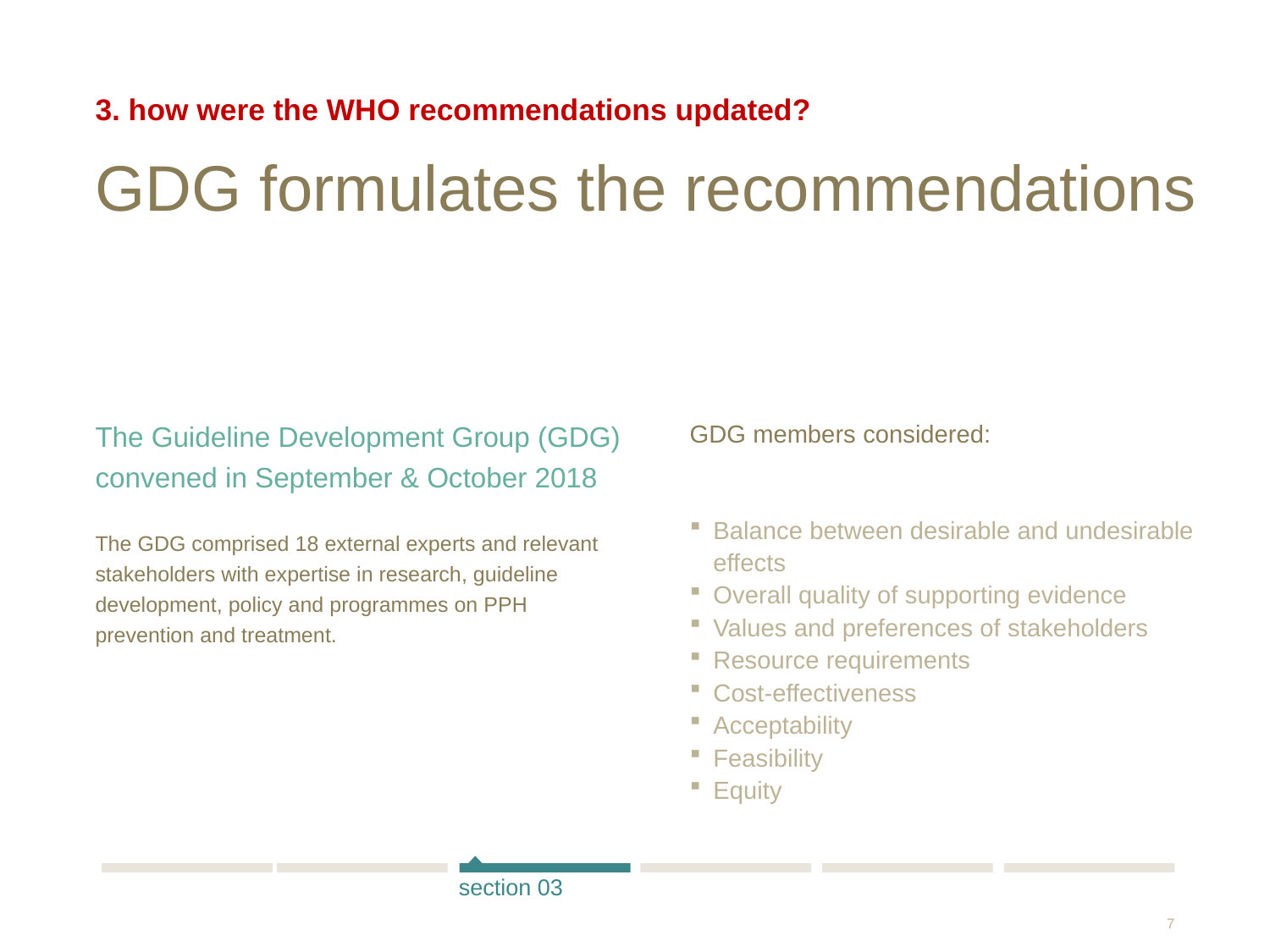

3. how were the WHO recommendations updated?
# GDG formulates the recommendations
The Guideline Development Group (GDG) convened in September & October 2018
The GDG comprised 18 external experts and relevant stakeholders with expertise in research, guideline development, policy and programmes on PPH prevention and treatment.
GDG members considered:

Balance between desirable and undesirable effects
Overall quality of supporting evidence
Values and preferences of stakeholders
Resource requirements
Cost-effectiveness
Acceptability
Feasibility
Equity

section 03